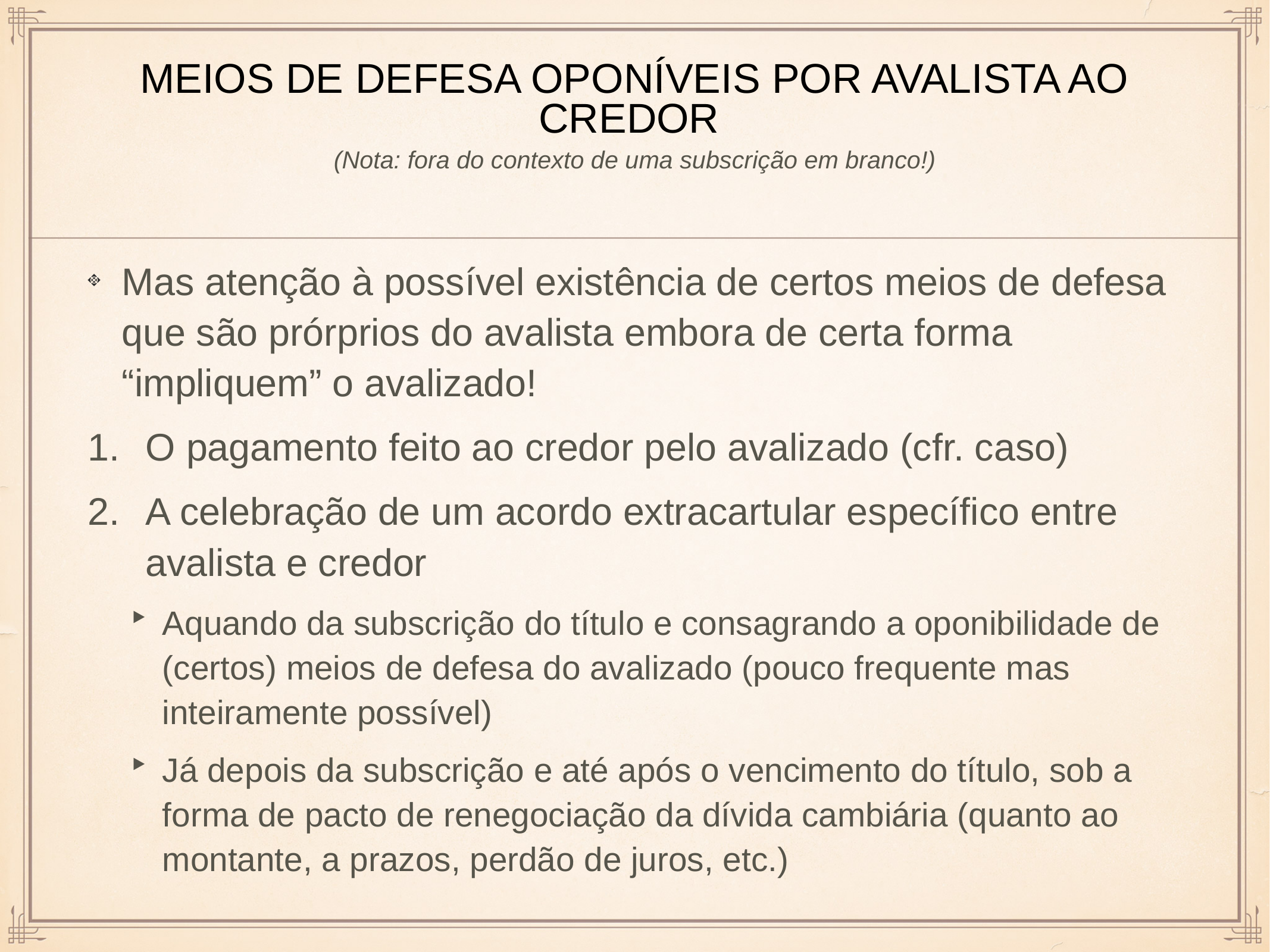

# Meios de defesa oponíveis por avalista ao credor
(Nota: fora do contexto de uma subscrição em branco!)
Mas atenção à possível existência de certos meios de defesa que são prórprios do avalista embora de certa forma “impliquem” o avalizado!
O pagamento feito ao credor pelo avalizado (cfr. caso)
A celebração de um acordo extracartular específico entre avalista e credor
Aquando da subscrição do título e consagrando a oponibilidade de (certos) meios de defesa do avalizado (pouco frequente mas inteiramente possível)
Já depois da subscrição e até após o vencimento do título, sob a forma de pacto de renegociação da dívida cambiária (quanto ao montante, a prazos, perdão de juros, etc.)